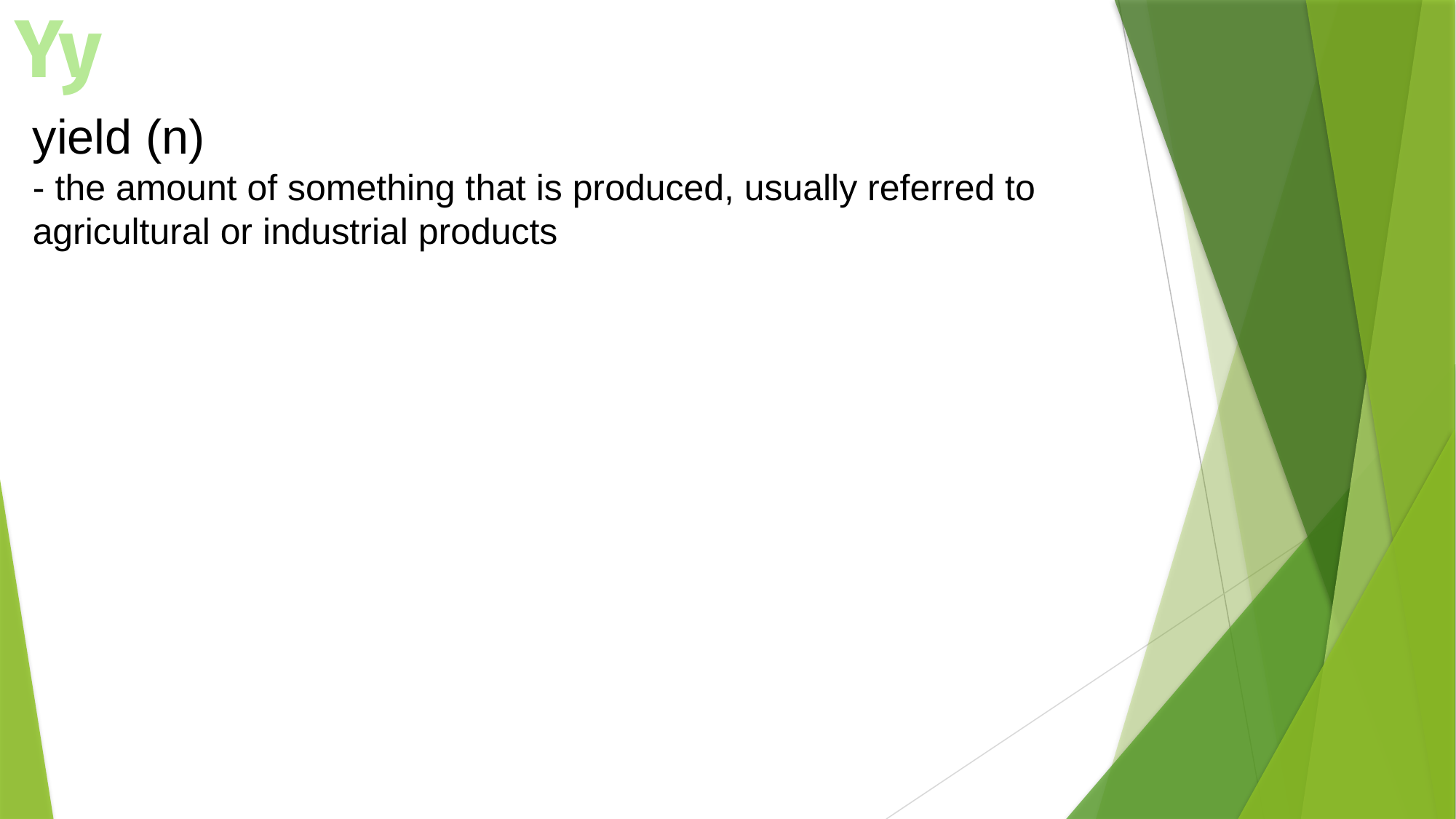

Yy
#
yield (n)
- the amount of something that is produced, usually referred to agricultural or industrial products